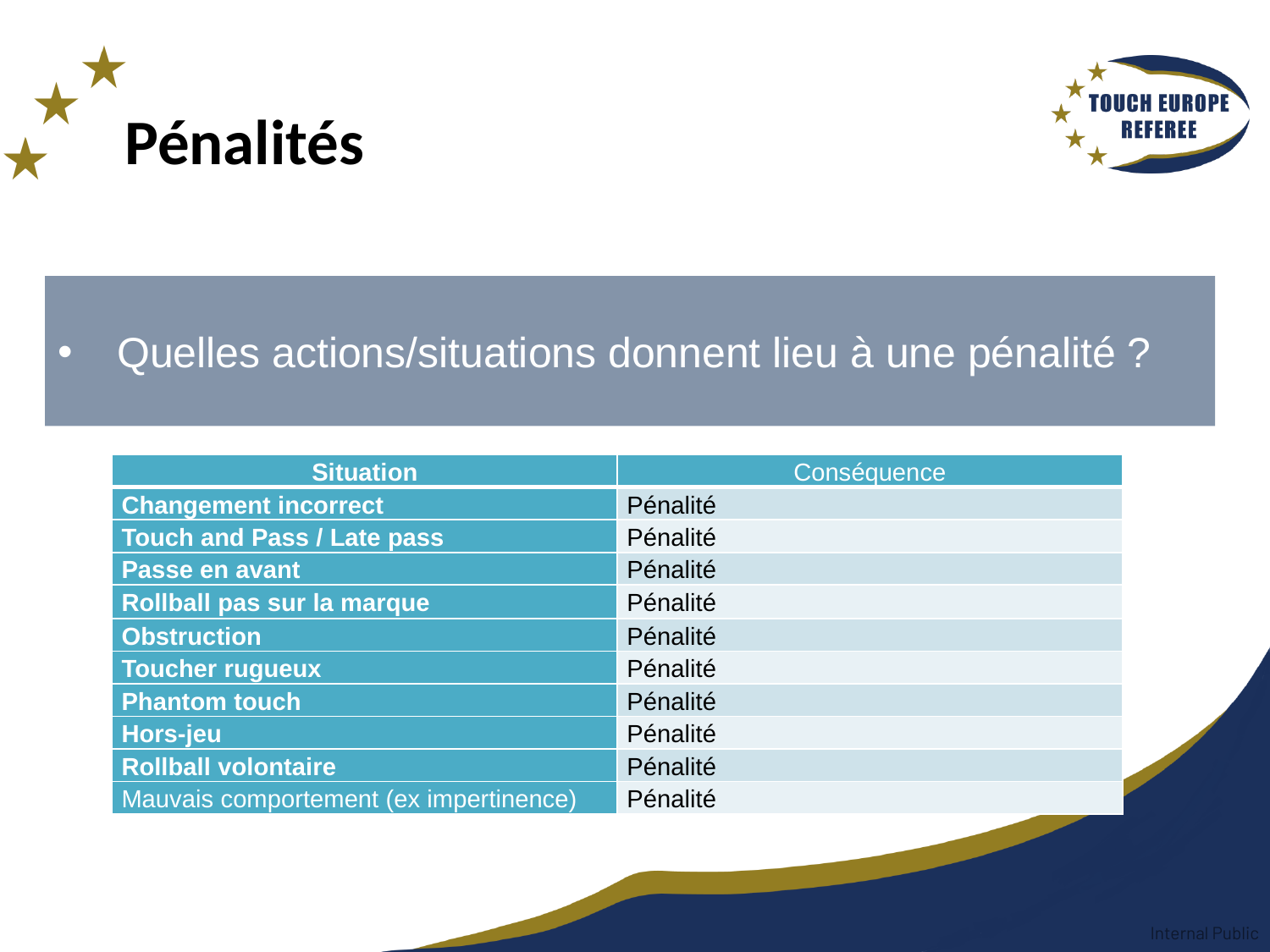

# Pénalités
 Quelles actions/situations donnent lieu à une pénalité ?
| Situation | Conséquence |
| --- | --- |
| Changement incorrect | Pénalité |
| Touch and Pass / Late pass | Pénalité |
| Passe en avant | Pénalité |
| Rollball pas sur la marque | Pénalité |
| Obstruction | Pénalité |
| Toucher rugueux | Pénalité |
| Phantom touch | Pénalité |
| Hors-jeu | Pénalité |
| Rollball volontaire | Pénalité |
| Mauvais comportement (ex impertinence) | Pénalité |